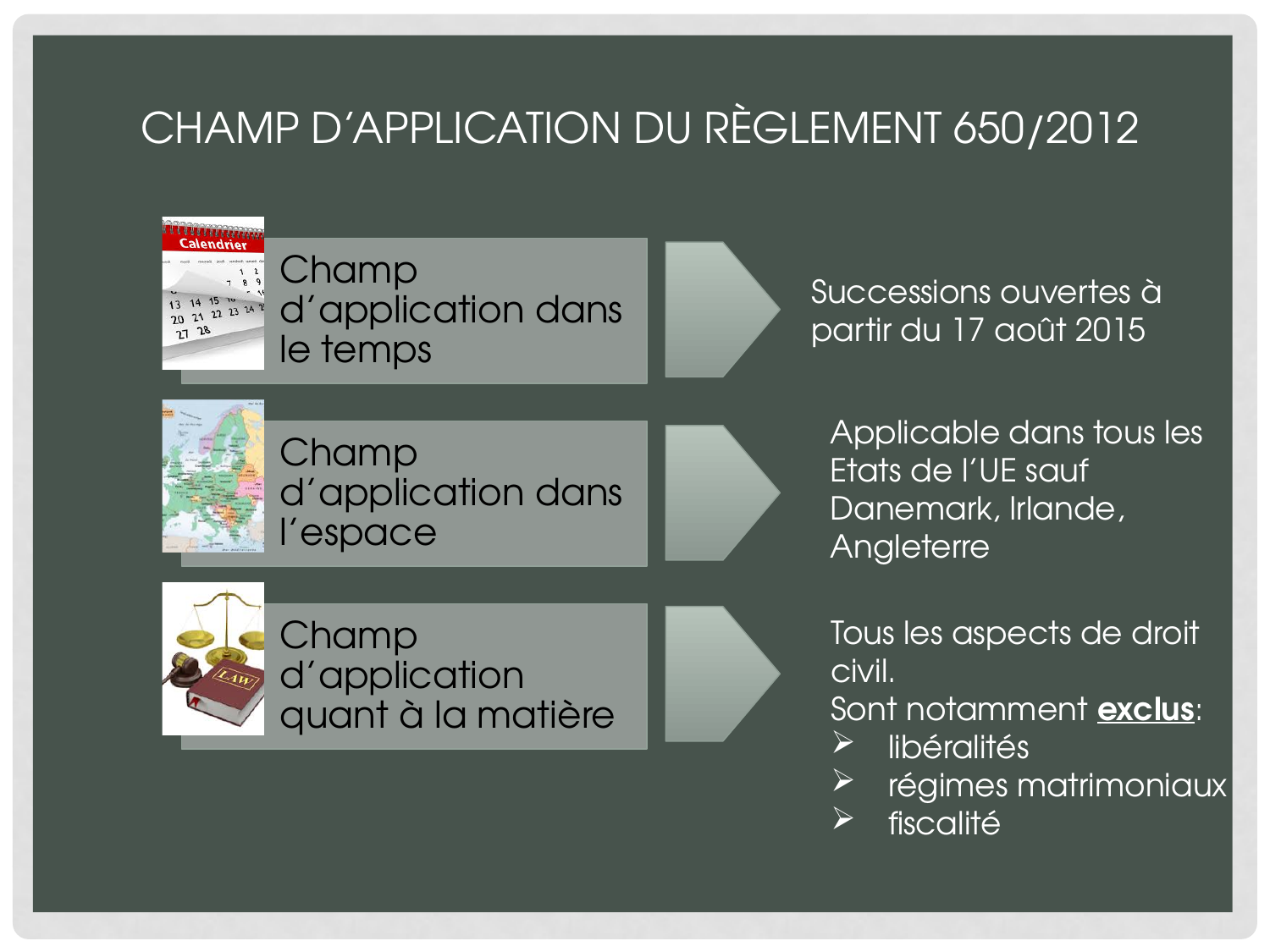

CHAMP D’APPLICATION DU RÈGLEMENT 650/2012

Champ d’application dans le temps
Champ d’application dans l’espace
Champ d’application quant à la matière

Successions ouvertes à
partir du 17 août 2015
Applicable dans tous les
Etats de l’UE sauf
Danemark, Irlande,
Angleterre

Tous les aspects de droit
civil.
Sont notamment exclus:
  libéralités
  régimes matrimoniaux
  fiscalité